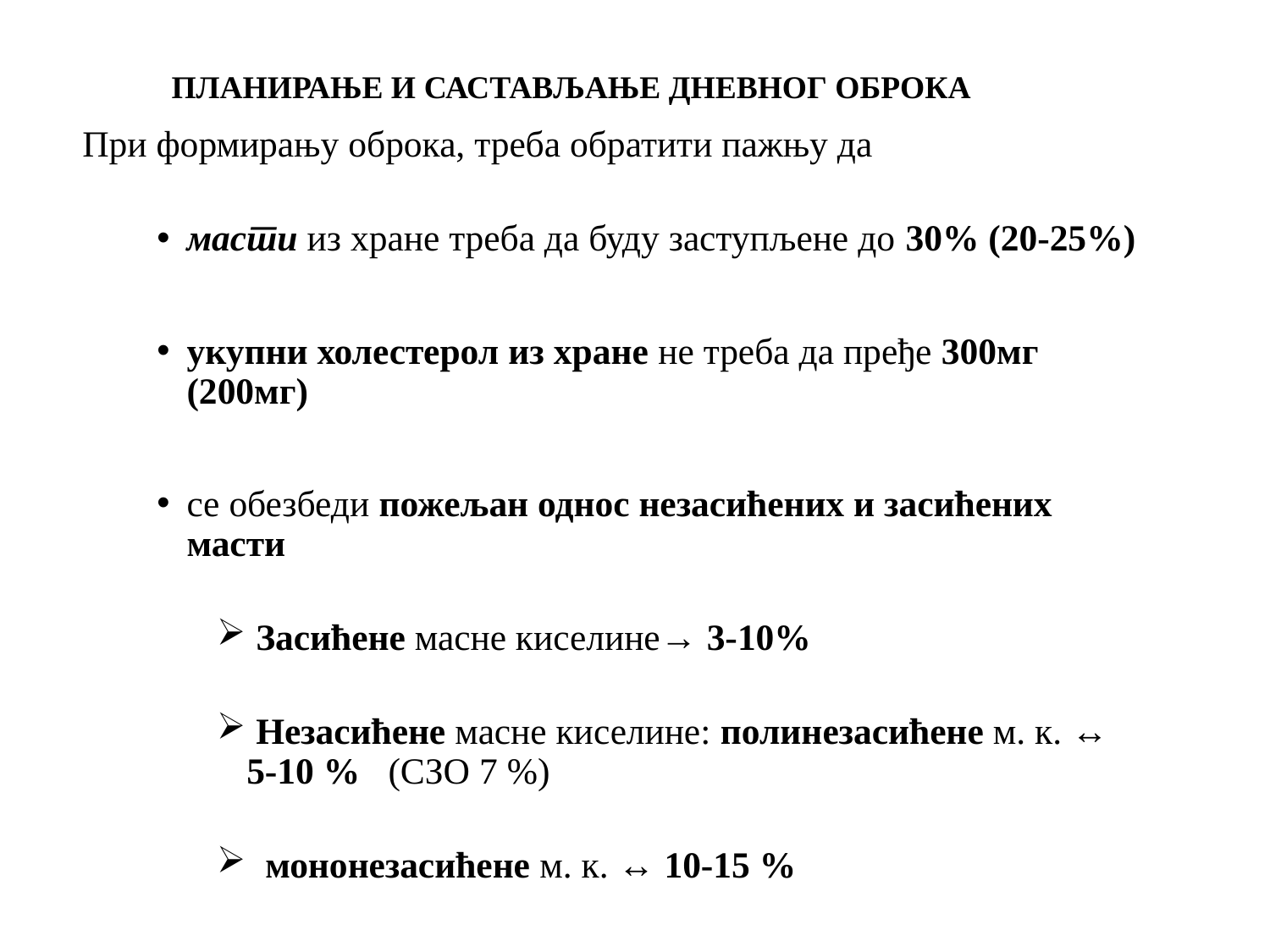

# ПЛАНИРАЊЕ И САСТАВЉАЊЕ ДНЕВНОГ ОБРОКА
	При формирању оброка, треба обратити пажњу да

масти из хране треба да буду заступљене до 30% (20-25%)

укупни холестерол из хране не треба да пређе 300мг (200мг)

се обезбеди пожељан однос незасићених и засићених масти

 Засићене масне киселине→ 3-10%

 Незасићене масне киселине: полинезасићене м. к. ↔ 5-10 %   (СЗО 7 %)

  мононезасићене м. к. ↔ 10-15 %